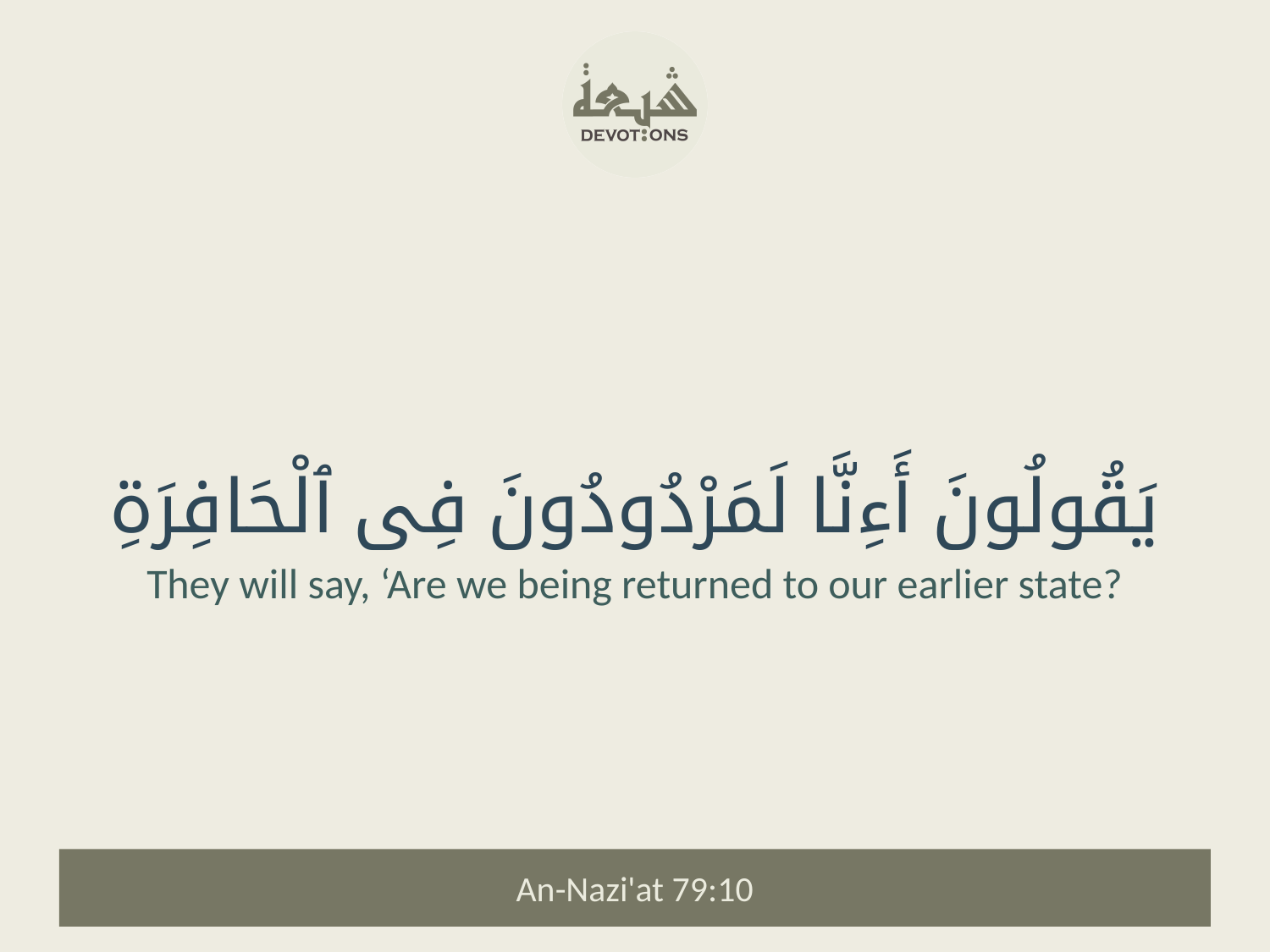

يَقُولُونَ أَءِنَّا لَمَرْدُودُونَ فِى ٱلْحَافِرَةِ
They will say, ‘Are we being returned to our earlier state?
An-Nazi'at 79:10